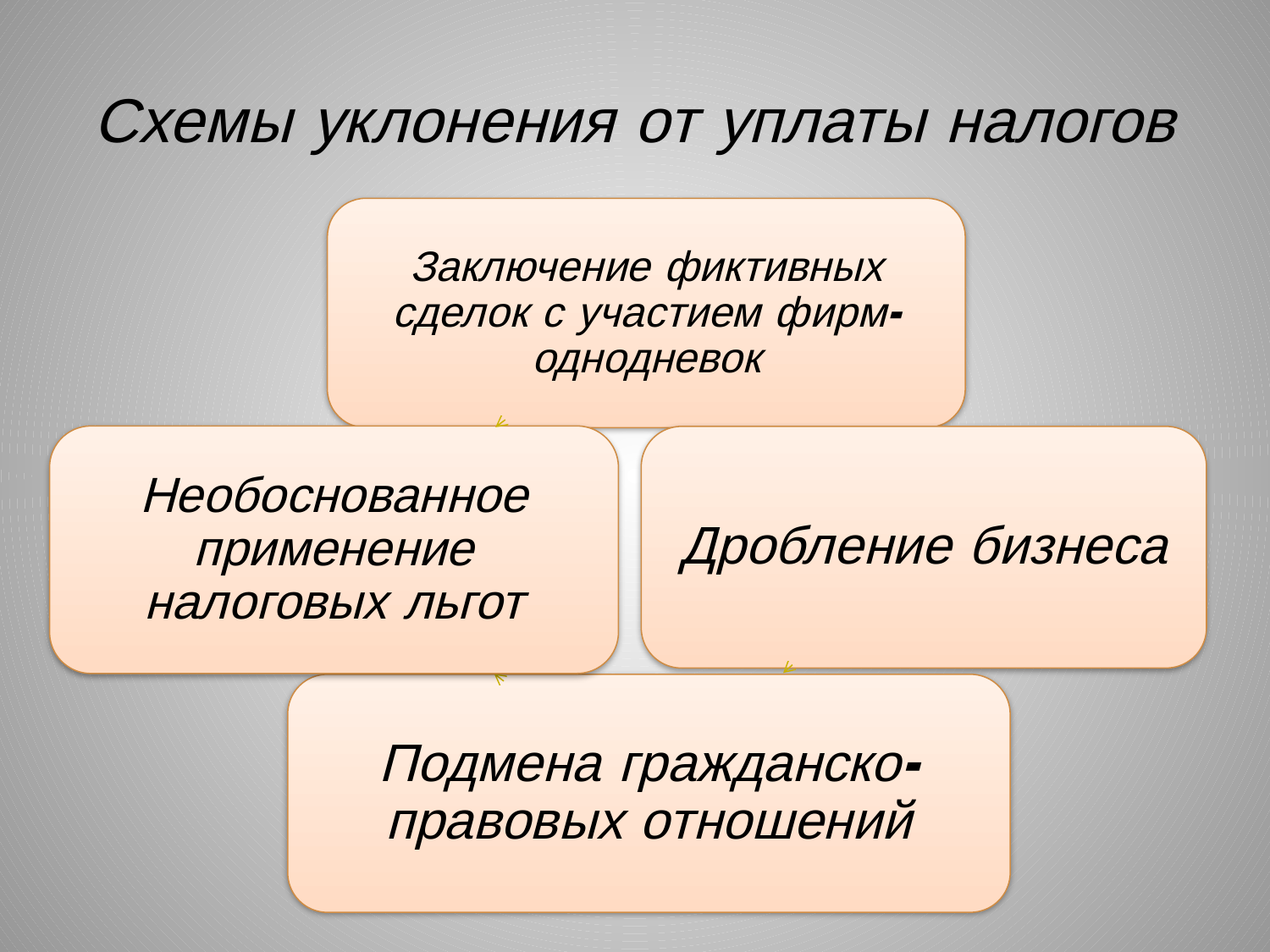

# Схемы уклонения от уплаты налогов
Заключение фиктивных сделок с участием фирм-однодневок
Дробление бизнеса
Подмена гражданско-правовых отношений
Необоснованное применение налоговых льгот